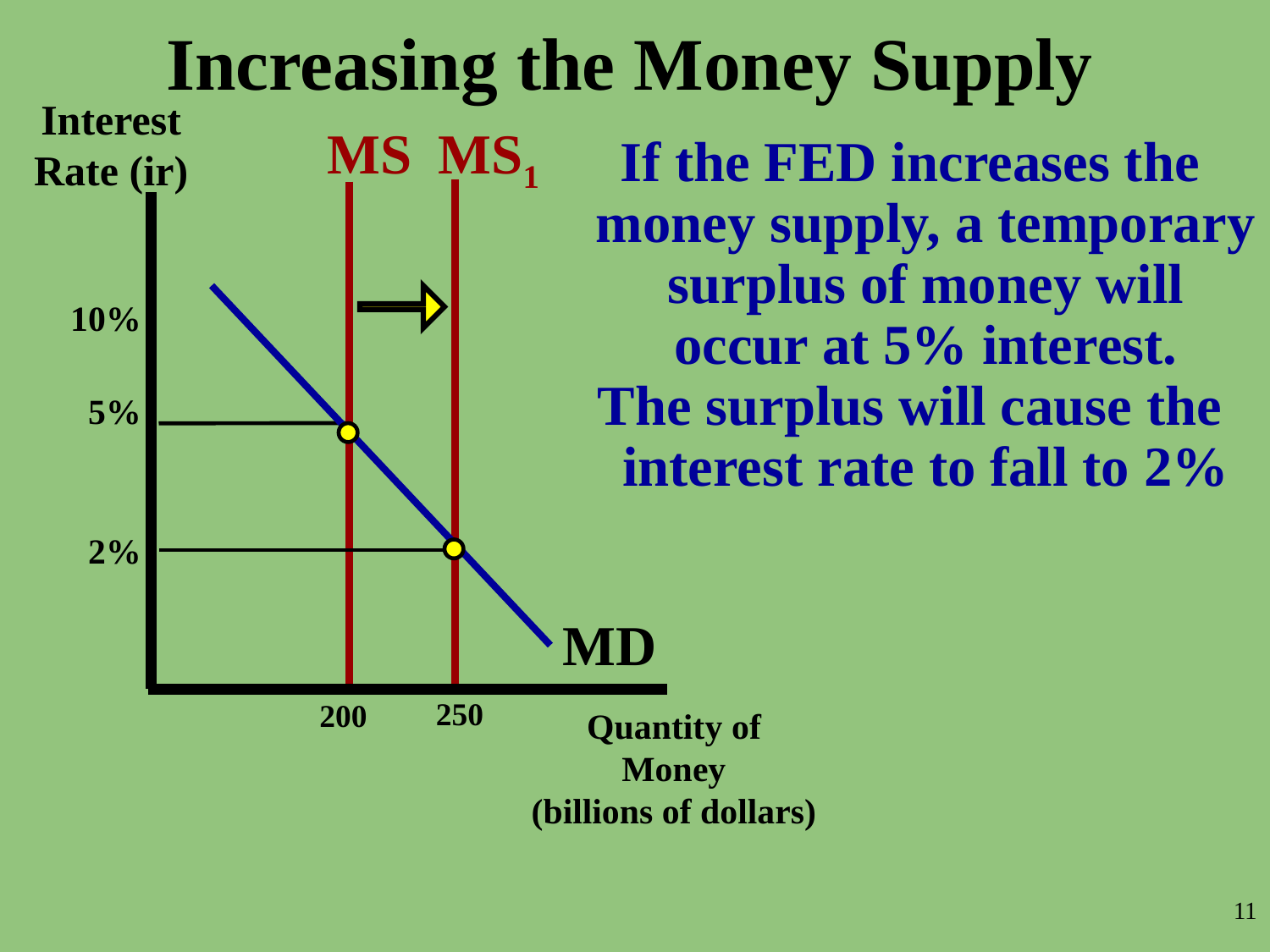

Increasing the Money Supply
Interest Rate (ir)
MS
MS1
If the FED increases the money supply, a temporary surplus of money will occur at 5% interest.
The surplus will cause the interest rate to fall to 2%

10%
   5%

2%

MD
250
200
Quantity of Money
(billions of dollars)
11